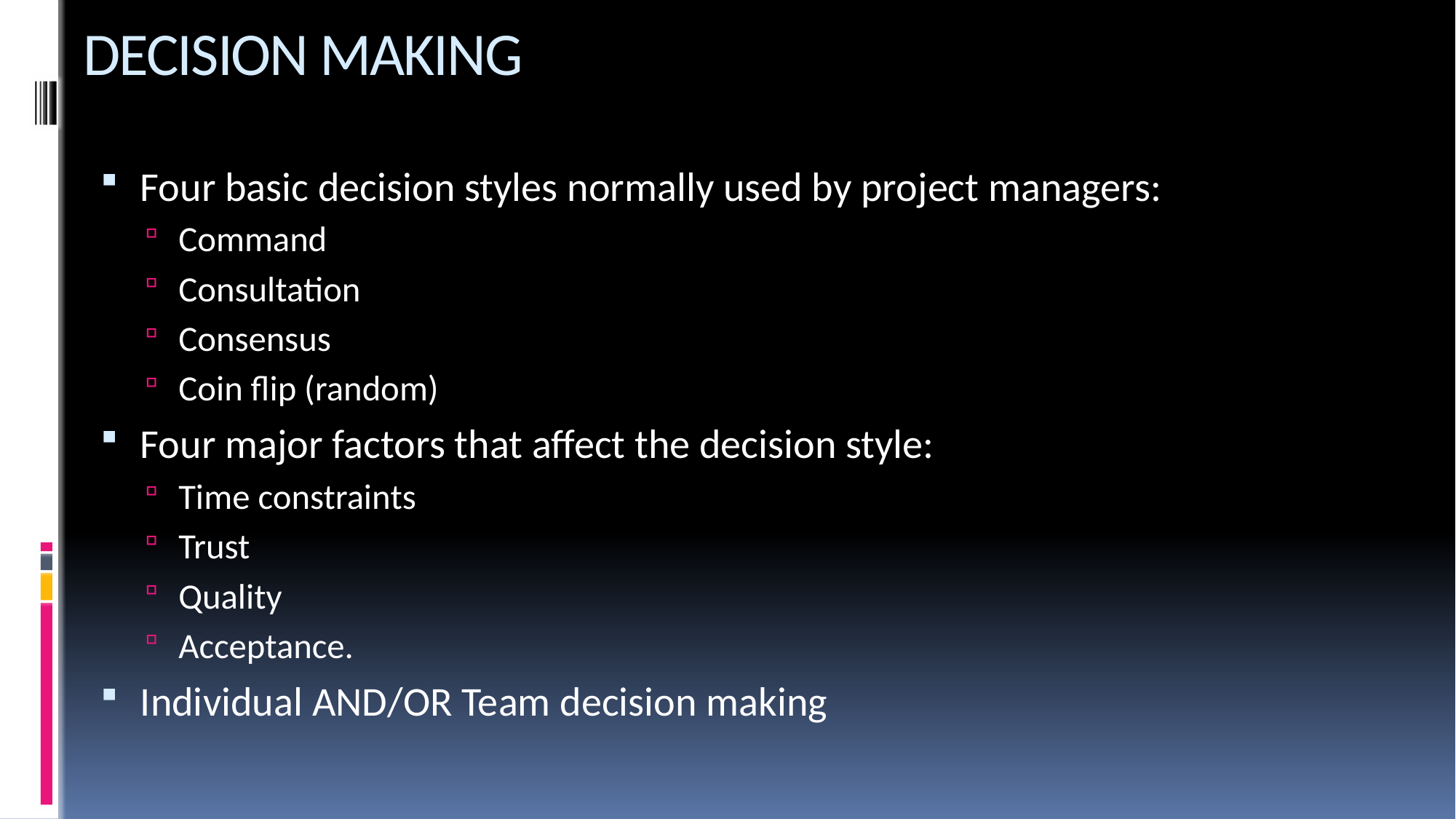

# DECISION MAKING
Four basic decision styles normally used by project managers:
Command
Consultation
Consensus
Coin flip (random)
Four major factors that affect the decision style:
Time constraints
Trust
Quality
Acceptance.
Individual AND/OR Team decision making